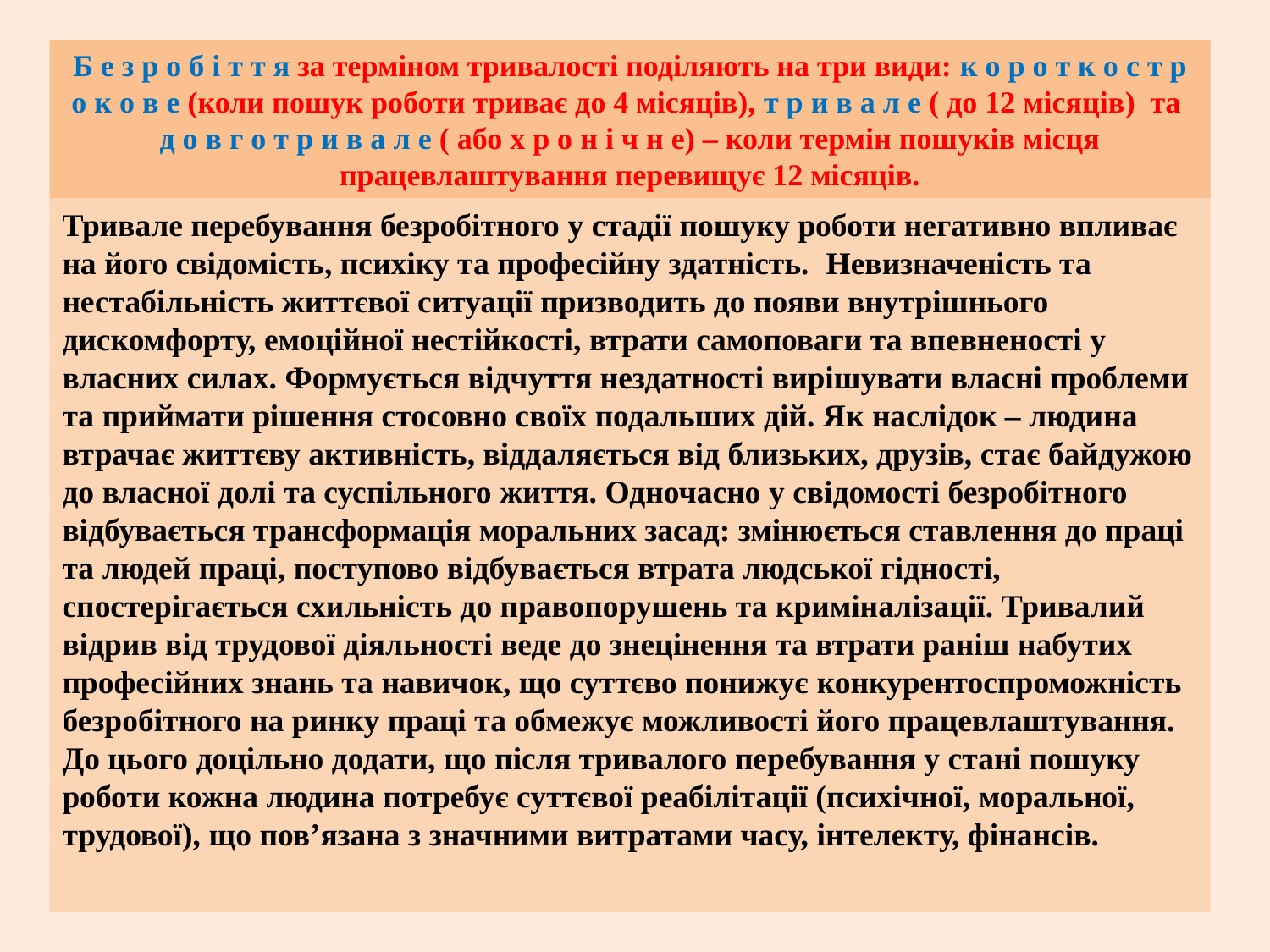

#
Б е з р о б і т т я за терміном тривалості поділяють на три види: к о р о т к о с т р о к о в е (коли пошук роботи триває до 4 місяців), т р и в а л е ( до 12 місяців)  та  д о в г о т р и в а л е ( або х р о н і ч н е) – коли термін пошуків місця працевлаштування перевищує 12 місяців.

Тривале перебування безробітного у стадії пошуку роботи негативно впливає на його свідомість, психіку та професійну здатність.  Невизначеність та нестабільність життєвої ситуації призводить до появи внутрішнього дискомфорту, емоційної нестійкості, втрати самоповаги та впевненості у власних силах. Формується відчуття нездатності вирішувати власні проблеми та приймати рішення стосовно своїх подальших дій. Як наслідок – людина втрачає життєву активність, віддаляється від близьких, друзів, стає байдужою до власної долі та суспільного життя. Одночасно у свідомості безробітного відбувається трансформація моральних засад: змінюється ставлення до праці та людей праці, поступово відбувається втрата людської гідності, спостерігається схильність до правопорушень та криміналізації. Тривалий відрив від трудової діяльності веде до знецінення та втрати раніш набутих професійних знань та навичок, що суттєво понижує конкурентоспроможність безробітного на ринку праці та обмежує можливості його працевлаштування. До цього доцільно додати, що після тривалого перебування у стані пошуку роботи кожна людина потребує суттєвої реабілітації (психічної, моральної, трудової), що пов’язана з значними витратами часу, інтелекту, фінансів.